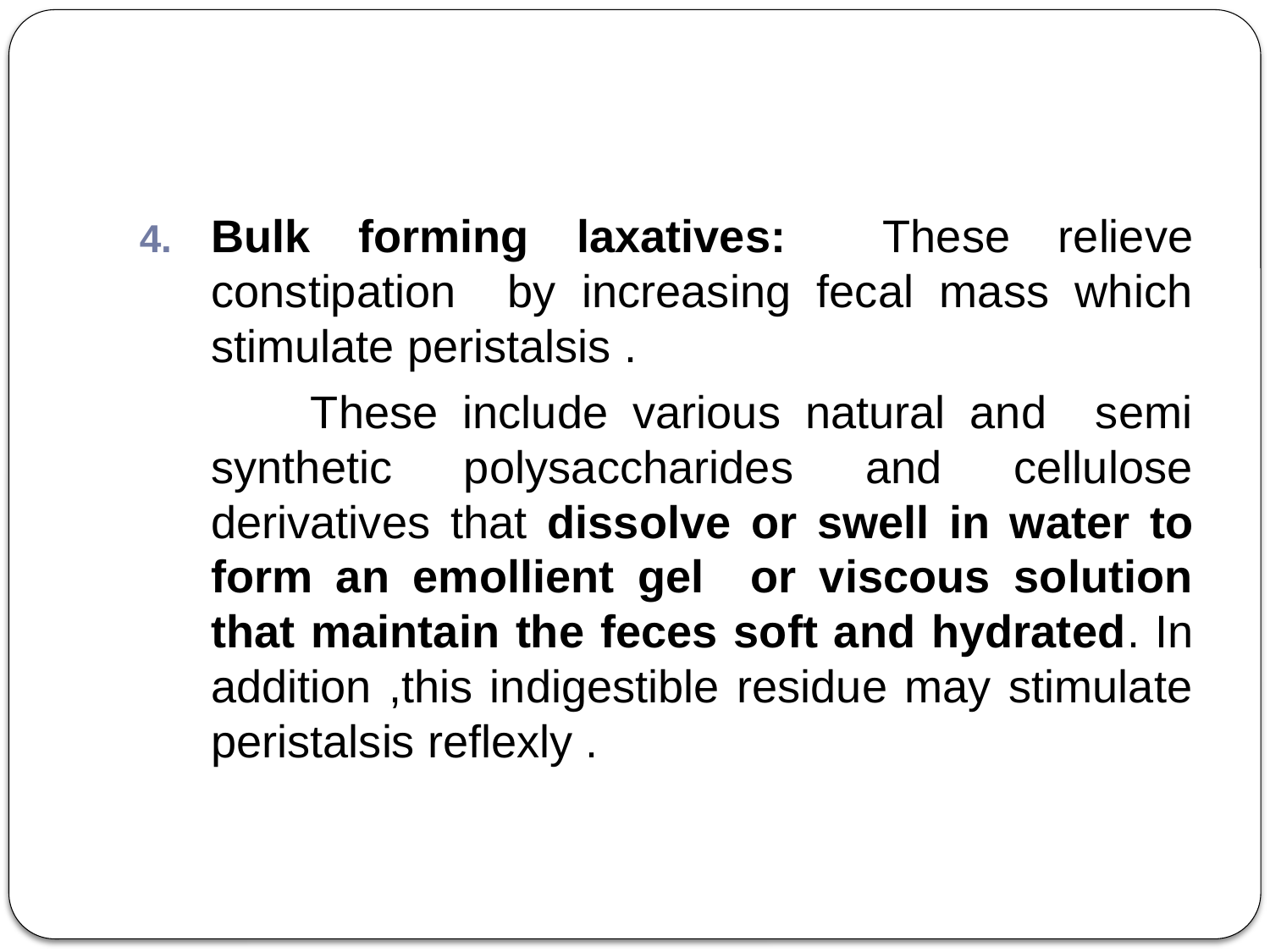

#
Bulk forming laxatives:  These relieve constipation  by increasing fecal mass which stimulate peristalsis .
       These include various natural and  semi synthetic polysaccharides and cellulose derivatives that dissolve or swell in water to form an emollient gel  or viscous solution that maintain the feces soft and hydrated. In addition ,this indigestible residue may stimulate peristalsis reflexly .